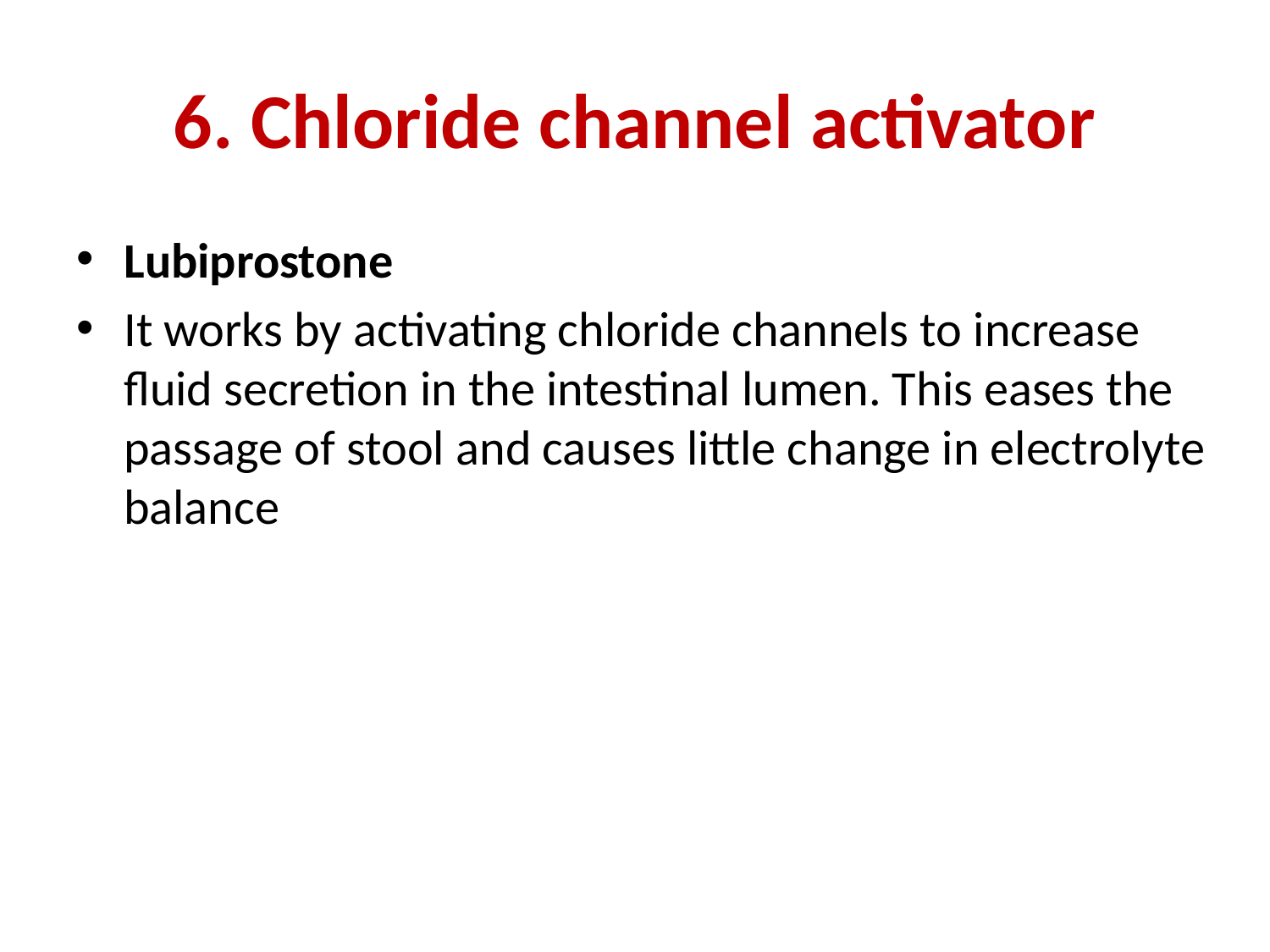

# 6. Chloride channel activator
Lubiprostone
It works by activating chloride channels to increase fluid secretion in the intestinal lumen. This eases the passage of stool and causes little change in electrolyte balance